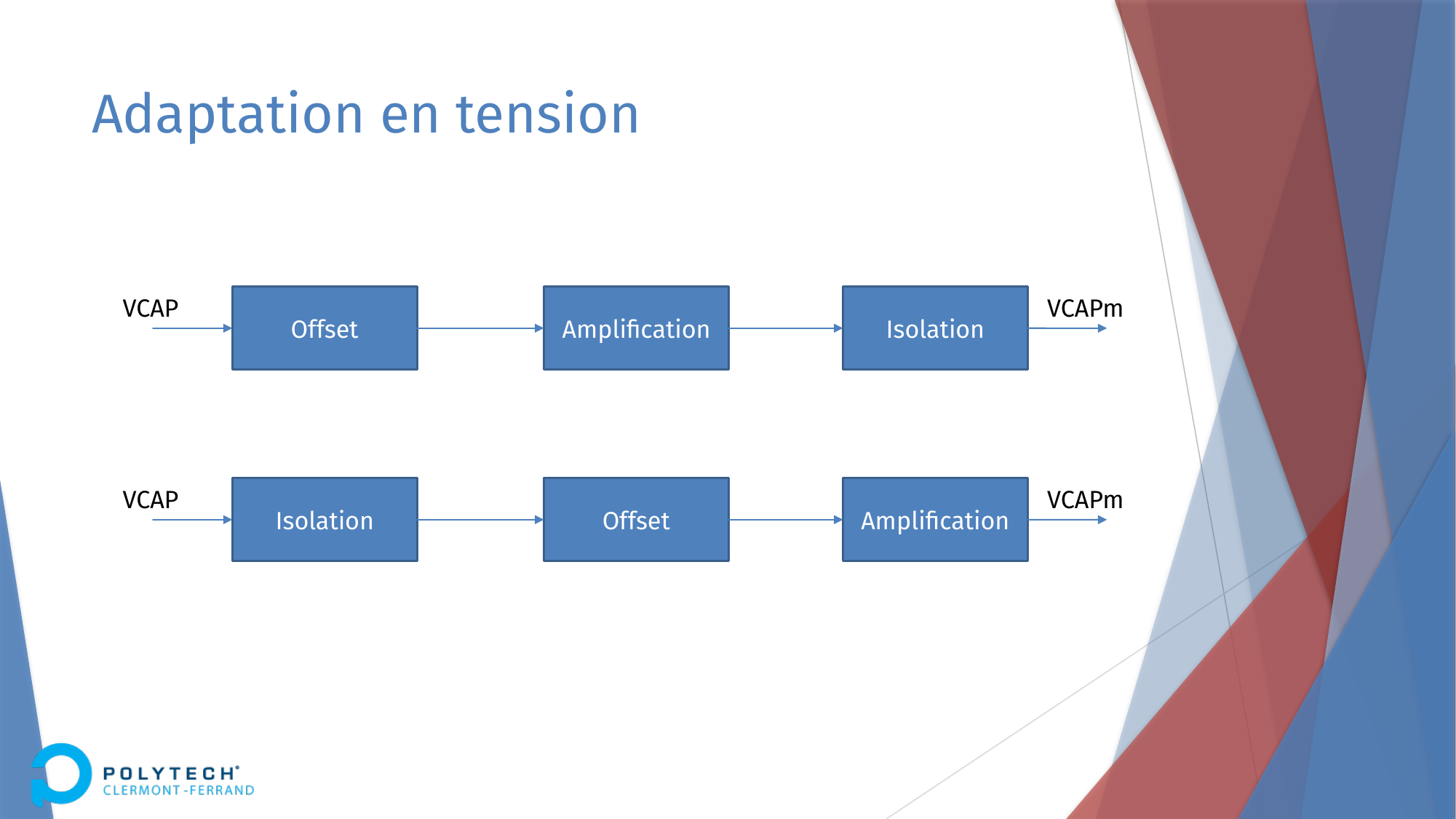

# Adaptation en tension
VCAP
Offset
Amplification
Isolation
VCAPm
VCAP
Isolation
Offset
Amplification
VCAPm